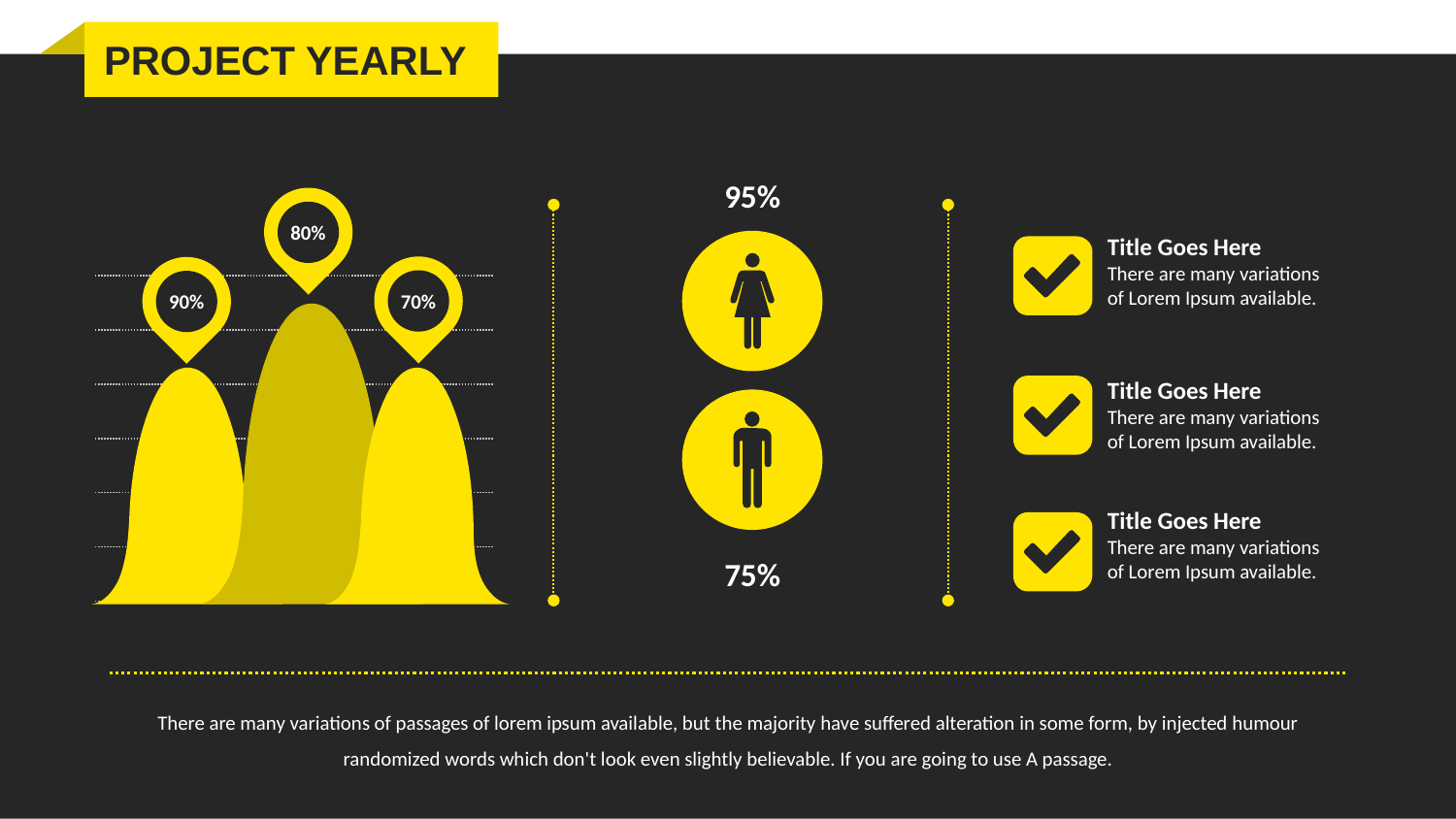

PROJECT YEARLY

95%

80%
Title Goes Here
There are many variations
of Lorem Ipsum available.

70%

90%

Title Goes Here
There are many variations
of Lorem Ipsum available.

Title Goes Here
There are many variations
of Lorem Ipsum available.

75%
There are many variations of passages of lorem ipsum available, but the majority have suffered alteration in some form, by injected humour randomized words which don't look even slightly believable. If you are going to use A passage.